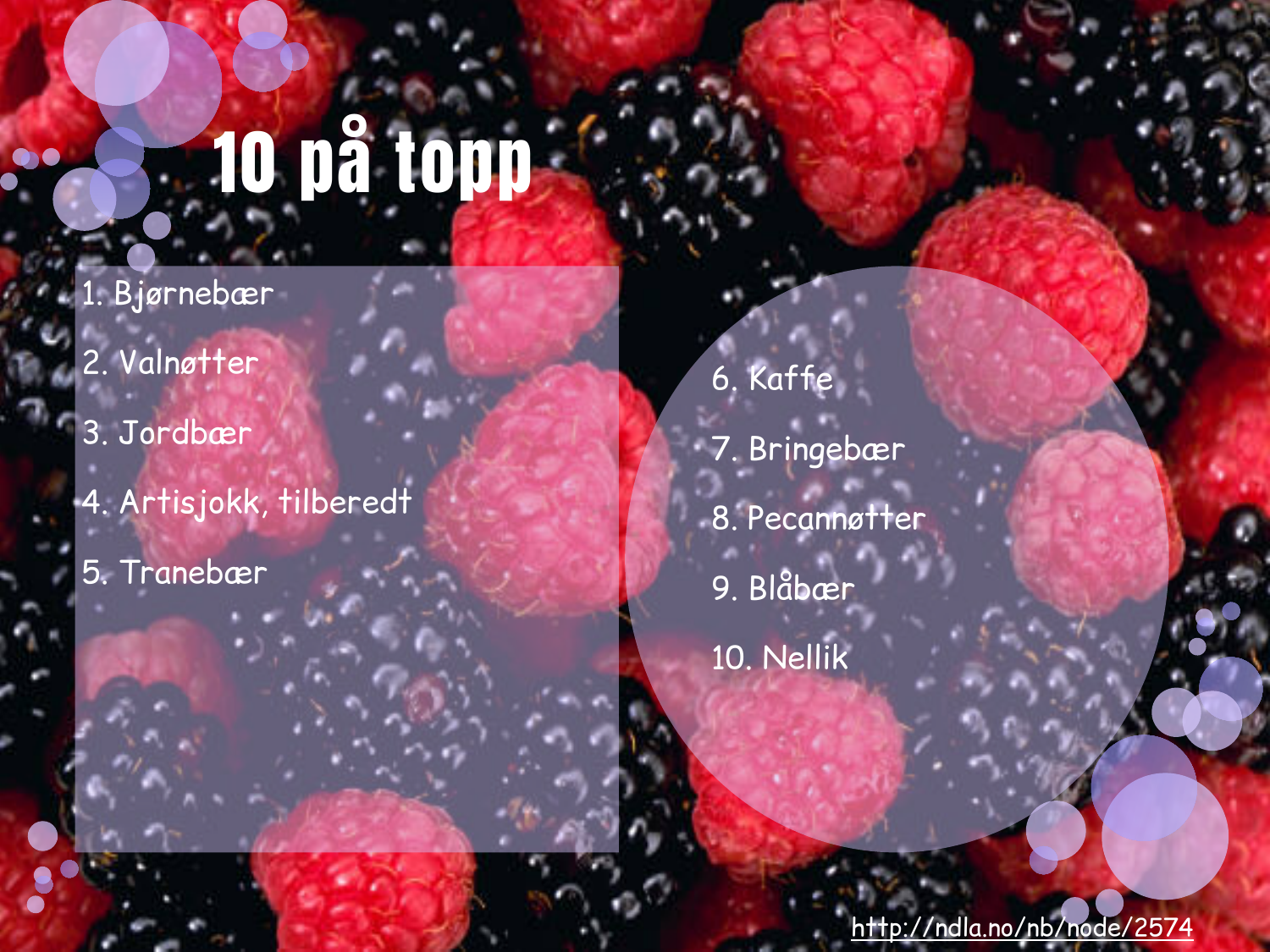

# 10 på topp
1. Bjørnebær
2. Valnøtter
3. Jordbær
4. Artisjokk, tilberedt
5. Tranebær
6. Kaffe
7. Bringebær
8. Pecannøtter
9. Blåbær
10. Nellik

http://ndla.no/nb/node/2574